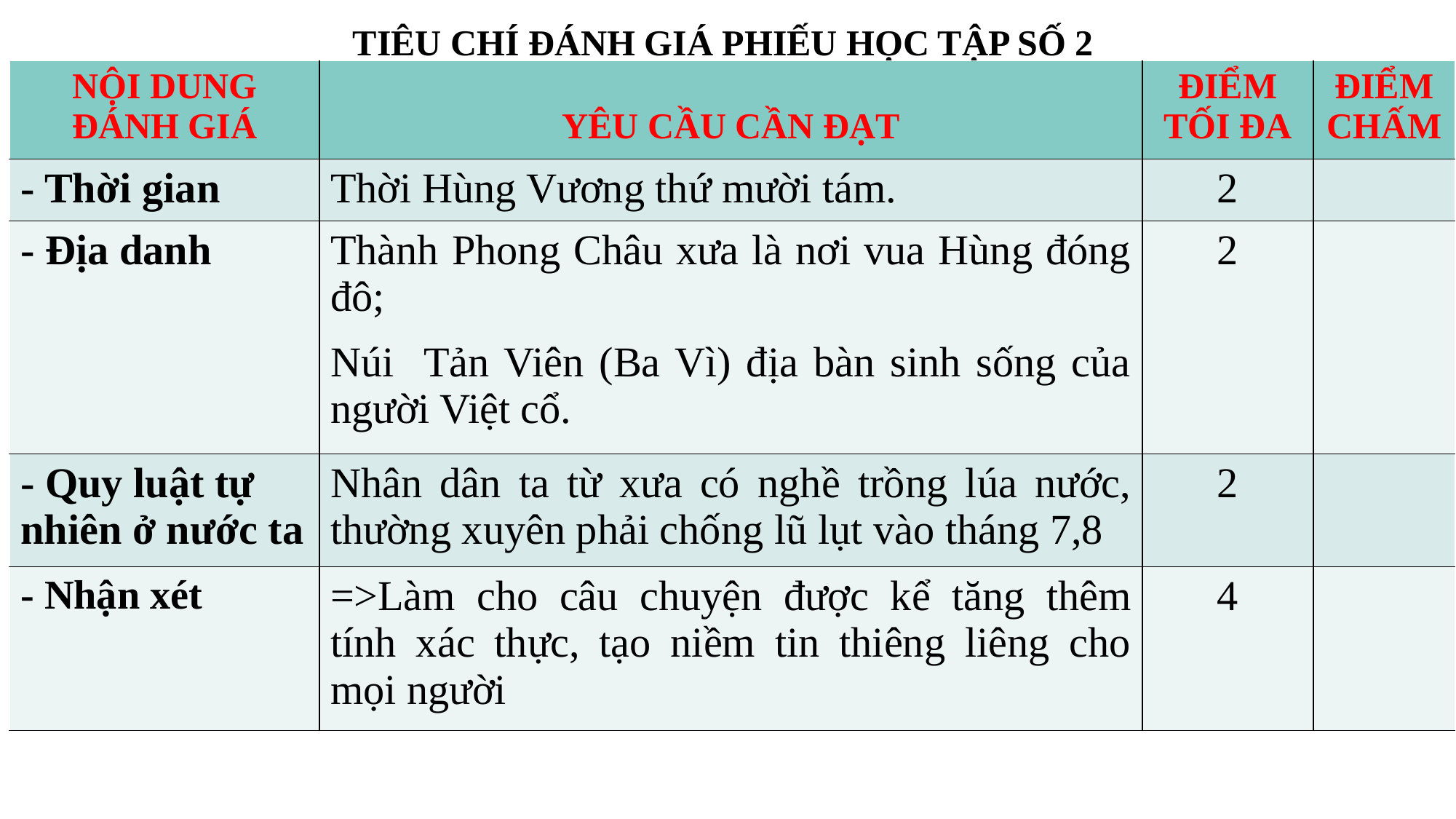

TIÊU CHÍ ĐÁNH GIÁ PHIẾU HỌC TẬP SỐ 2
| NỘI DUNG ĐÁNH GIÁ | YÊU CẦU CẦN ĐẠT | ĐIỂM TỐI ĐA | ĐIỂM CHẤM |
| --- | --- | --- | --- |
| - Thời gian | Thời Hùng Vương thứ mười tám. | 2 |  |
| - Địa danh | Thành Phong Châu xưa là nơi vua Hùng đóng đô; Núi Tản Viên (Ba Vì) địa bàn sinh sống của người Việt cổ. | 2 |  |
| - Quy luật tự nhiên ở nước ta | Nhân dân ta từ xưa có nghề trồng lúa nước, thường xuyên phải chống lũ lụt vào tháng 7,8 | 2 |  |
| - Nhận xét | =>Làm cho câu chuyện được kể tăng thêm tính xác thực, tạo niềm tin thiêng liêng cho mọi người | 4 |  |